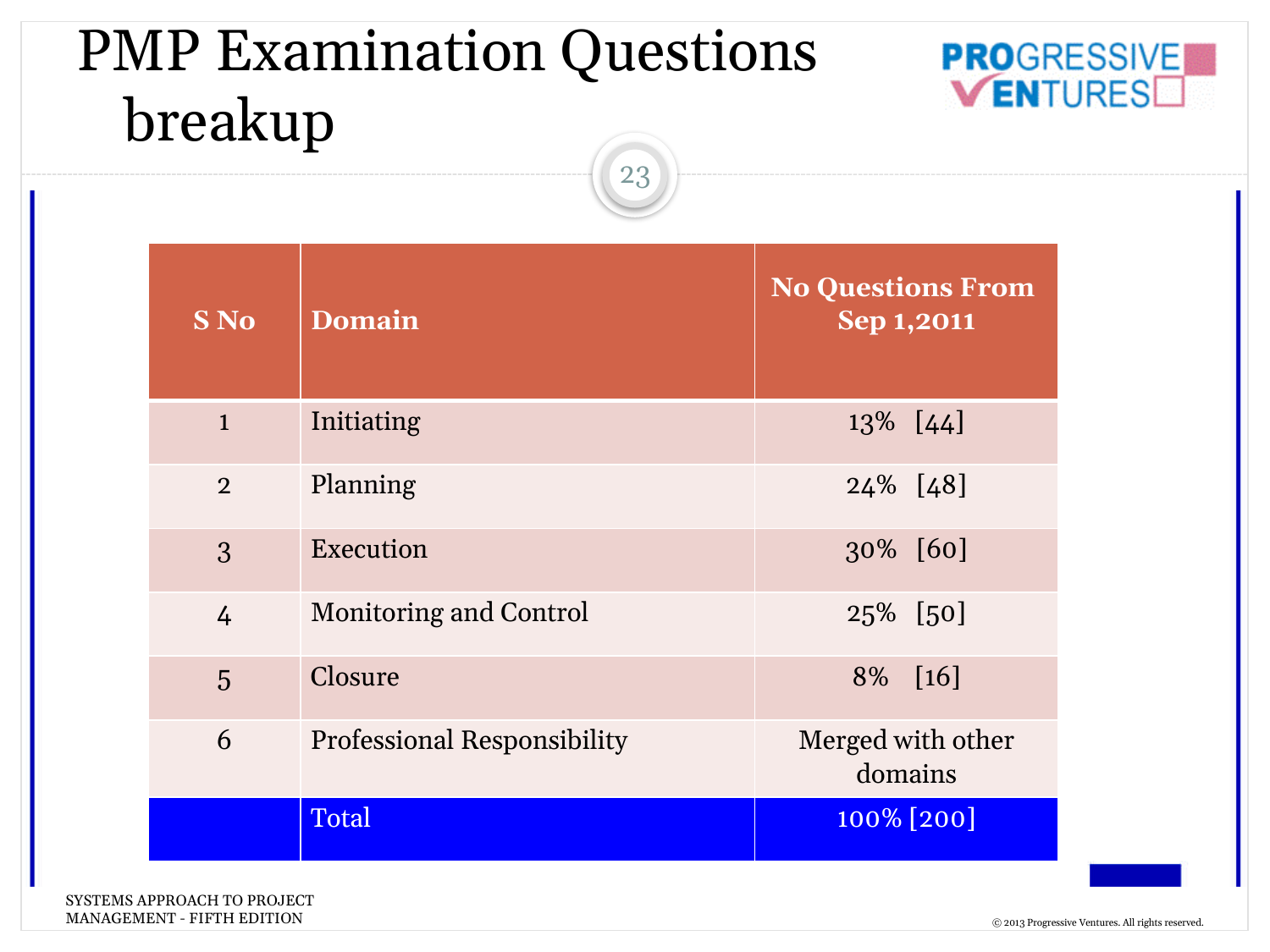

# PMP Examination Questions breakup
23
| S No | Domain | No Questions From Sep 1,2011 |
| --- | --- | --- |
| 1 | Initiating | 13% [44] |
| 2 | Planning | 24% [48] |
| 3 | Execution | 30% [60] |
| 4 | Monitoring and Control | 25% [50] |
| 5 | Closure | 8% [16] |
| 6 | Professional Responsibility | Merged with other domains |
|  | Total | 100% [200] |
Systems Approach to Project Management - Fifth Edition
© 2013 Progressive Ventures. All rights reserved.